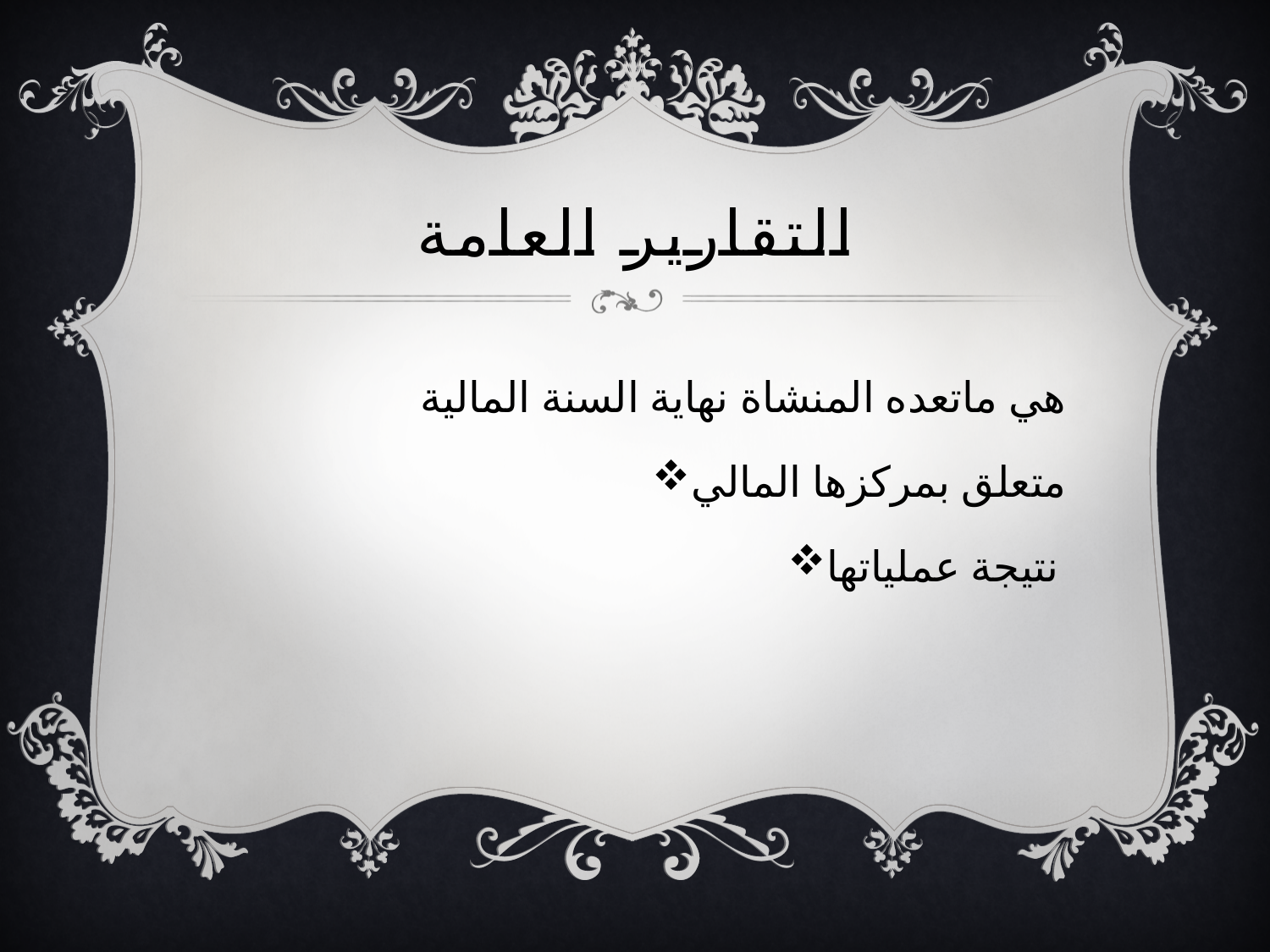

# التقارير العامة
هي ماتعده المنشاة نهاية السنة المالية
متعلق بمركزها المالي
نتيجة عملياتها